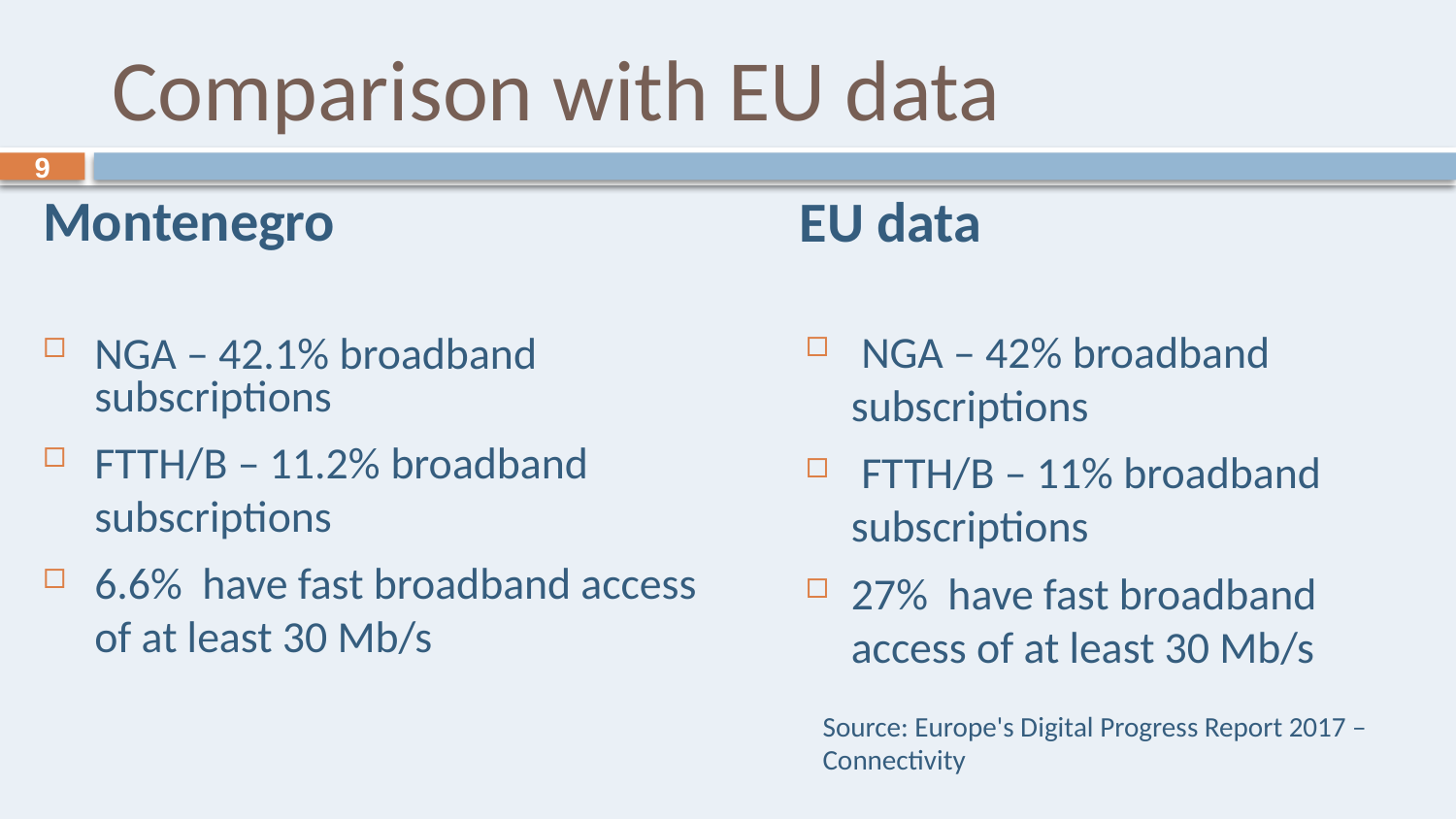

# Comparison with EU data
9
Montenegro

NGA – 42.1% broadband subscriptions
FTTH/B – 11.2% broadband subscriptions
6.6%  have fast broadband access of at least 30 Mb/s

EU data

 NGA – 42% broadband subscriptions
 FTTH/B – 11% broadband subscriptions
27%  have fast broadband access of at least 30 Mb/s

Source: Europe's Digital Progress Report 2017 – Connectivity